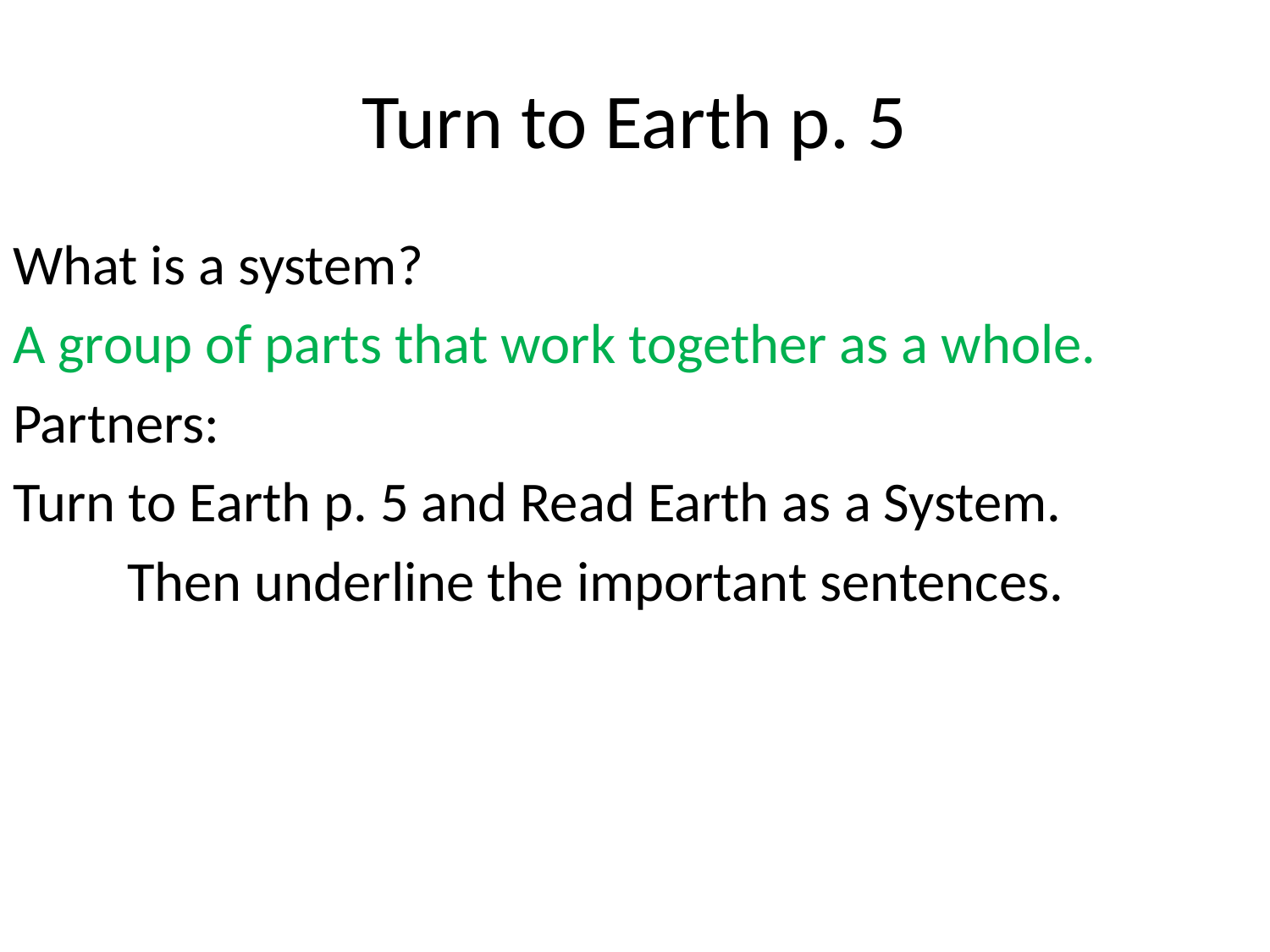

# Turn to Earth p. 5
What is a system?
A group of parts that work together as a whole.
Partners:
Turn to Earth p. 5 and Read Earth as a System.
         Then underline the important sentences.